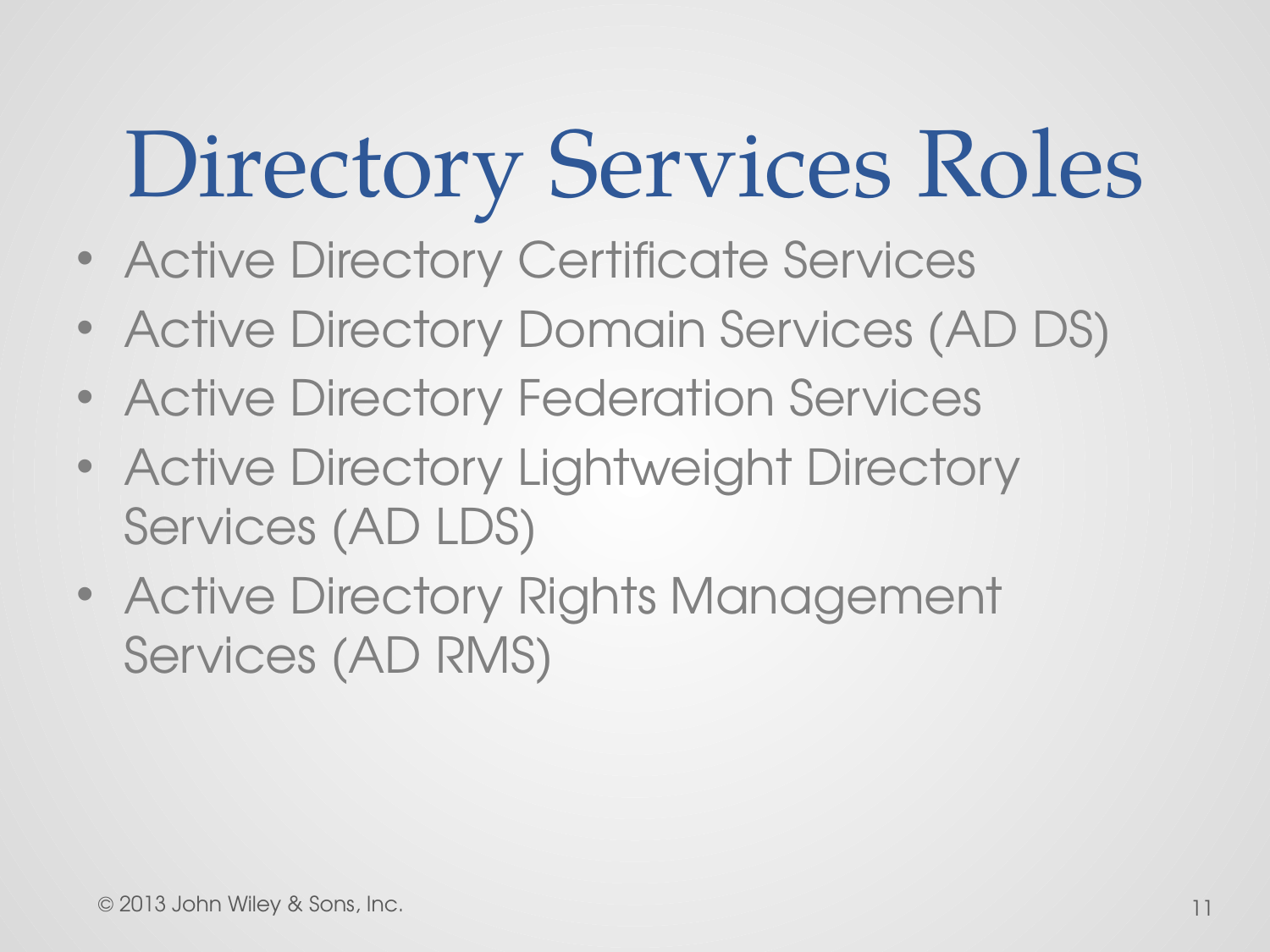

# Directory Services Roles
Active Directory Certificate Services
Active Directory Domain Services (AD DS)
Active Directory Federation Services
Active Directory Lightweight Directory Services (AD LDS)
Active Directory Rights Management Services (AD RMS)
© 2013 John Wiley & Sons, Inc.
11